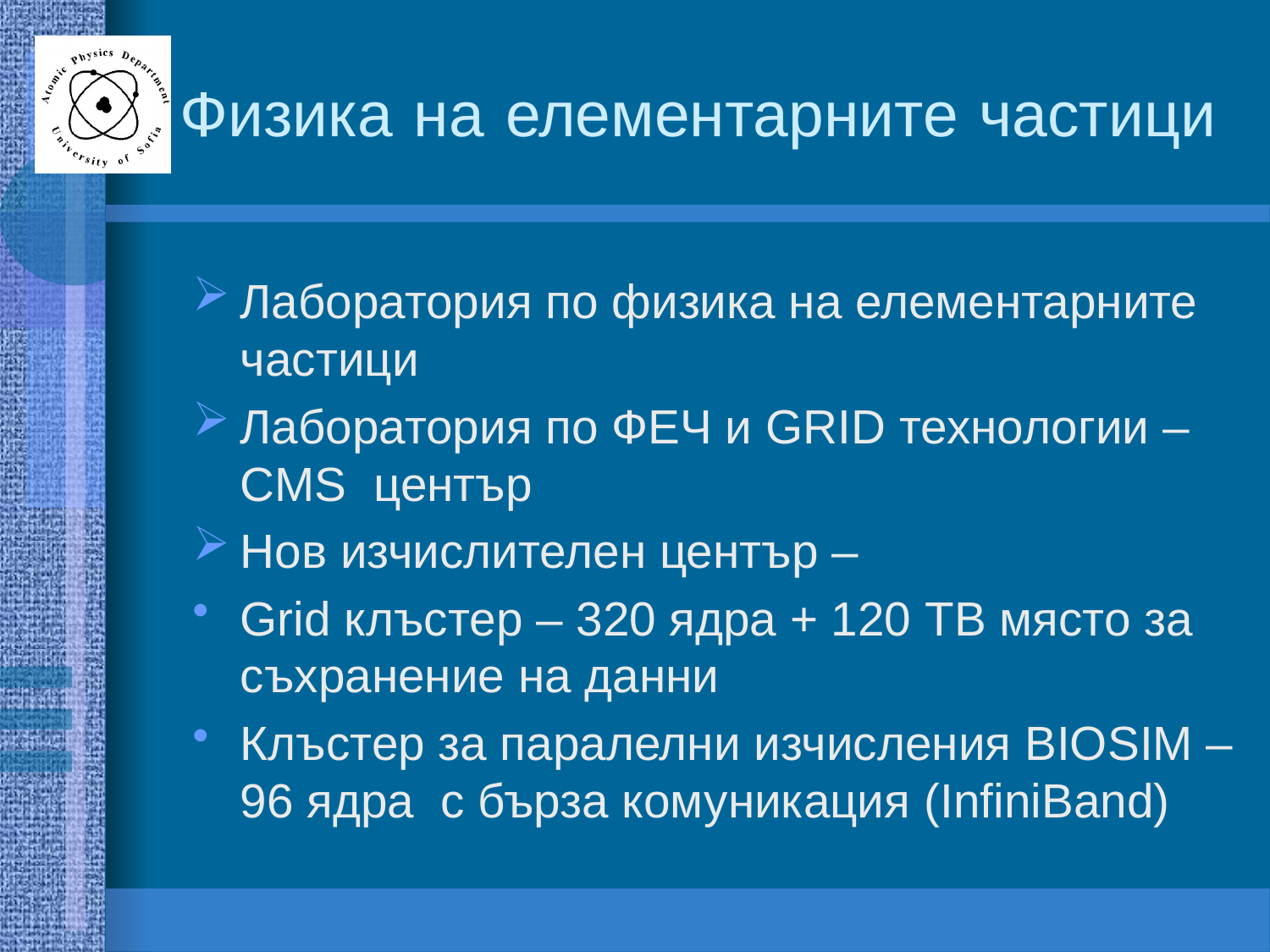

# Физика на елементарните частици
Лаборатория по физика на елементарните частици
Лаборатория по ФЕЧ и GRID технологии – CMS  център
Нов изчислителен център –
Grid клъстер – 320 ядра + 120 ТB място за съхранение на данни
Клъстер за паралелни изчисления BIOSIM – 96 ядра  с бърза комуникация (InfiniBand)